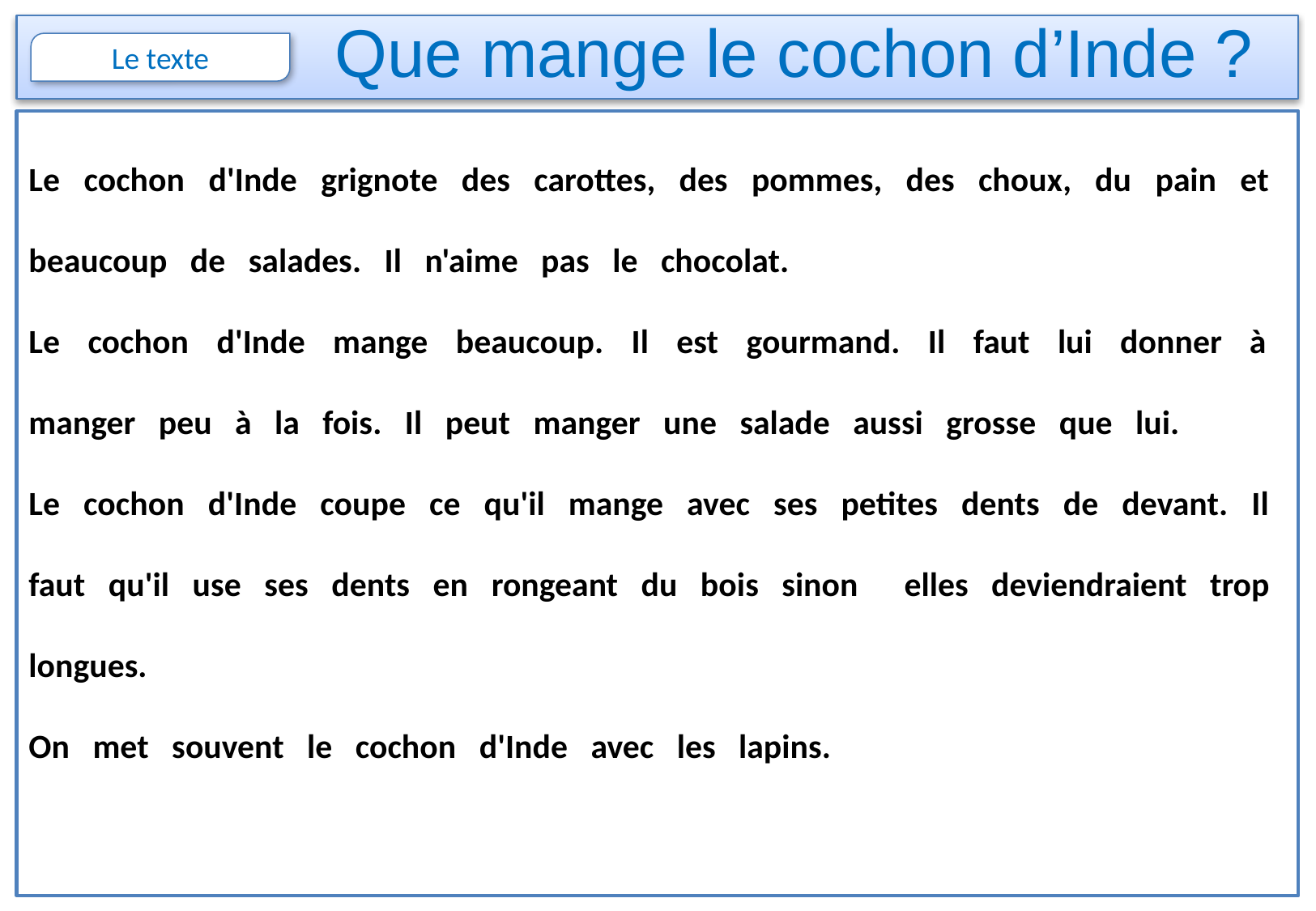

# Que mange le cochon d’Inde ?
Le   cochon   d'Inde   grignote   des   carottes,   des   pommes,   des   choux,   du   pain   et   beaucoup   de   salades.   Il   n'aime   pas   le   chocolat.
Le   cochon   d'Inde   mange   beaucoup.   Il   est   gourmand.   Il   faut   lui   donner   à   manger   peu   à   la   fois.   Il   peut   manger   une   salade   aussi   grosse   que   lui.
Le   cochon   d'Inde   coupe   ce   qu'il   mange   avec   ses   petites   dents   de   devant.   Il   faut   qu'il   use   ses   dents   en   rongeant   du   bois   sinon      elles   deviendraient   trop   longues.
On   met   souvent   le   cochon   d'Inde   avec   les   lapins.